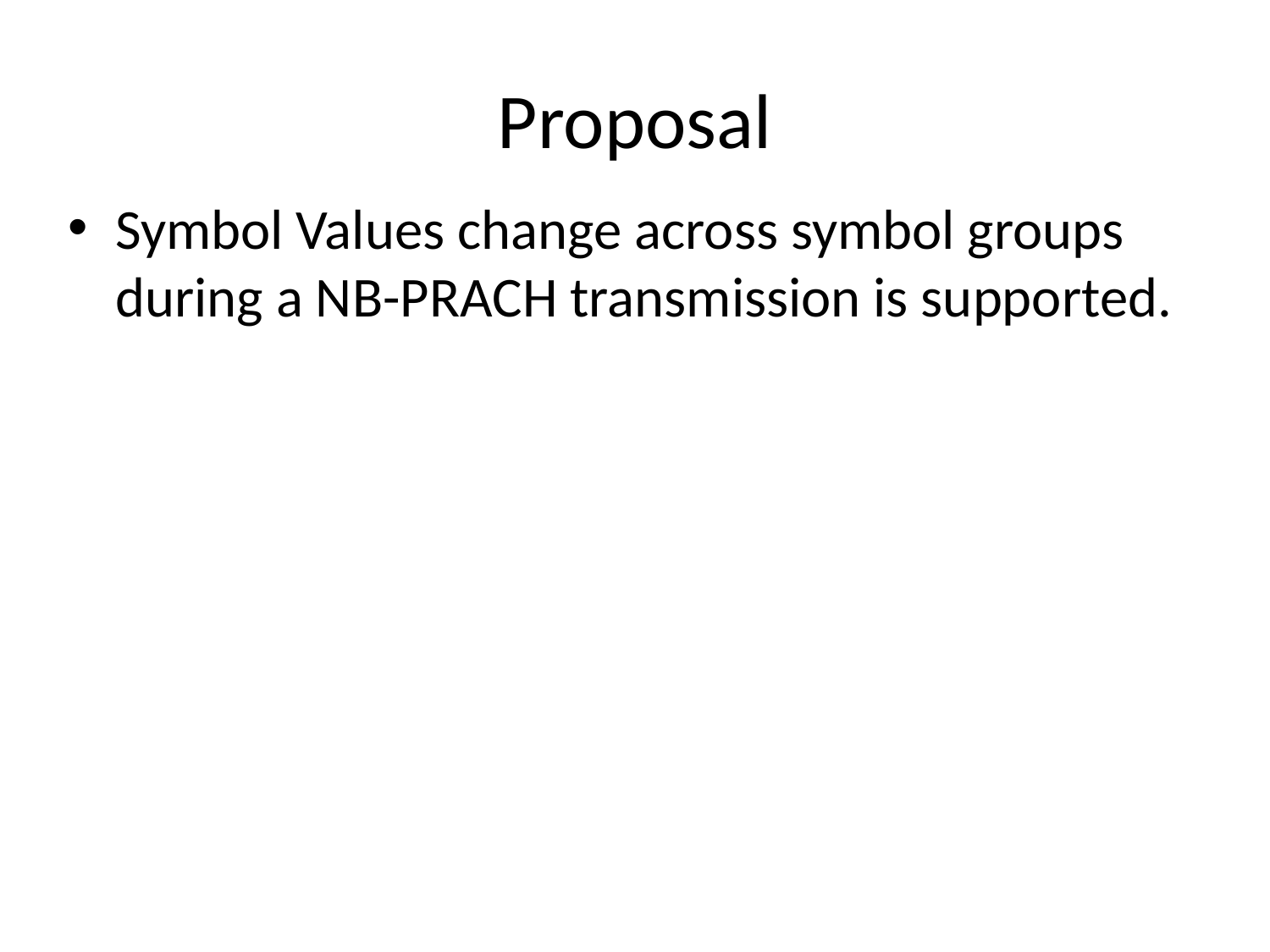

# Proposal
Symbol Values change across symbol groups during a NB-PRACH transmission is supported.